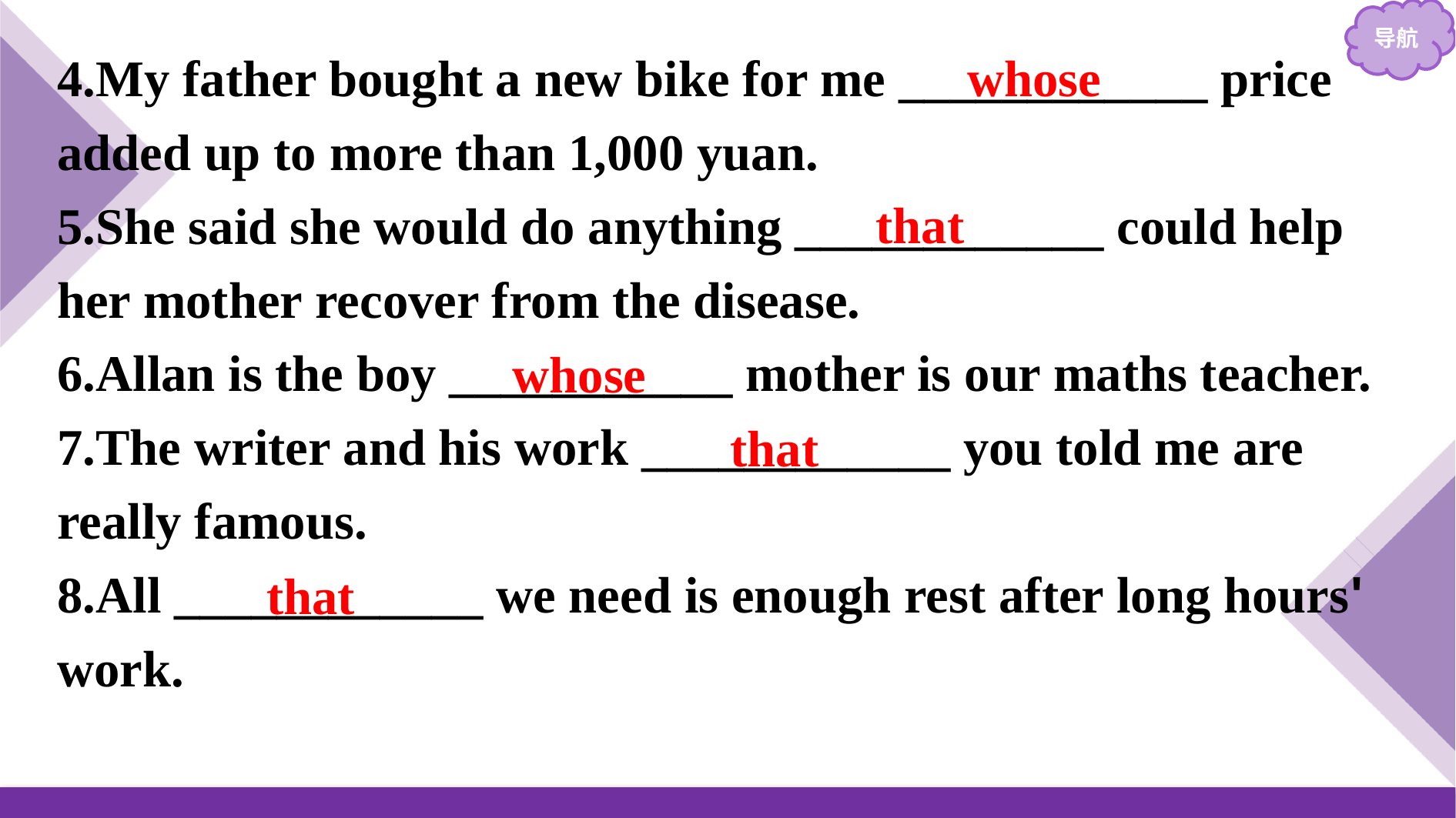

4.My father bought a new bike for me ____________ price added up to more than 1,000 yuan.
5.She said she would do anything ____________ could help her mother recover from the disease.
6.Allan is the boy ___________ mother is our maths teacher.
7.The writer and his work ____________ you told me are really famous.
8.All ____________ we need is enough rest after long hours' work.
whose
that
whose
that
that